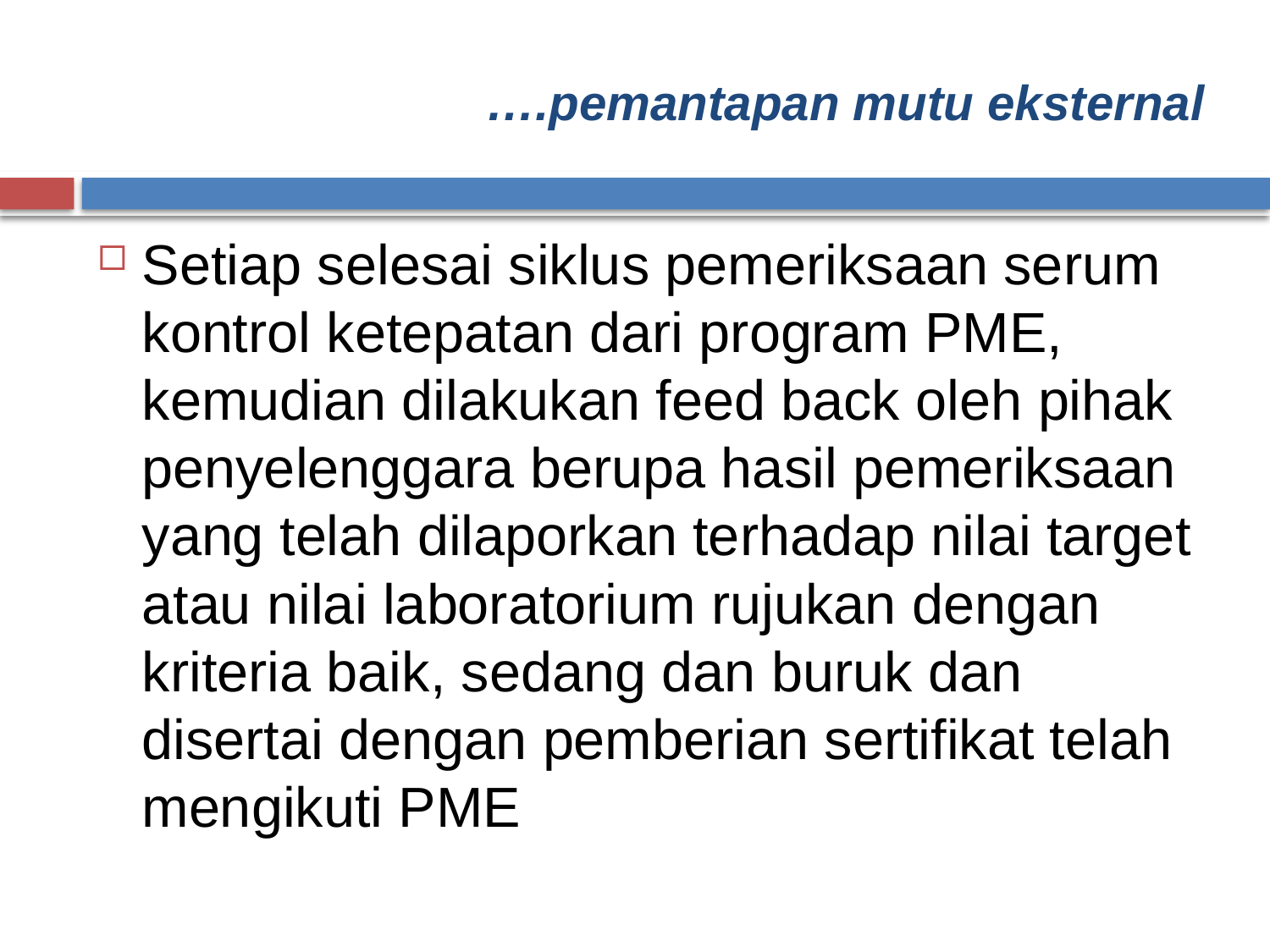

# ….pemantapan mutu eksternal
Setiap selesai siklus pemeriksaan serum kontrol ketepatan dari program PME, kemudian dilakukan feed back oleh pihak penyelenggara berupa hasil pemeriksaan yang telah dilaporkan terhadap nilai target atau nilai laboratorium rujukan dengan kriteria baik, sedang dan buruk dan disertai dengan pemberian sertifikat telah mengikuti PME